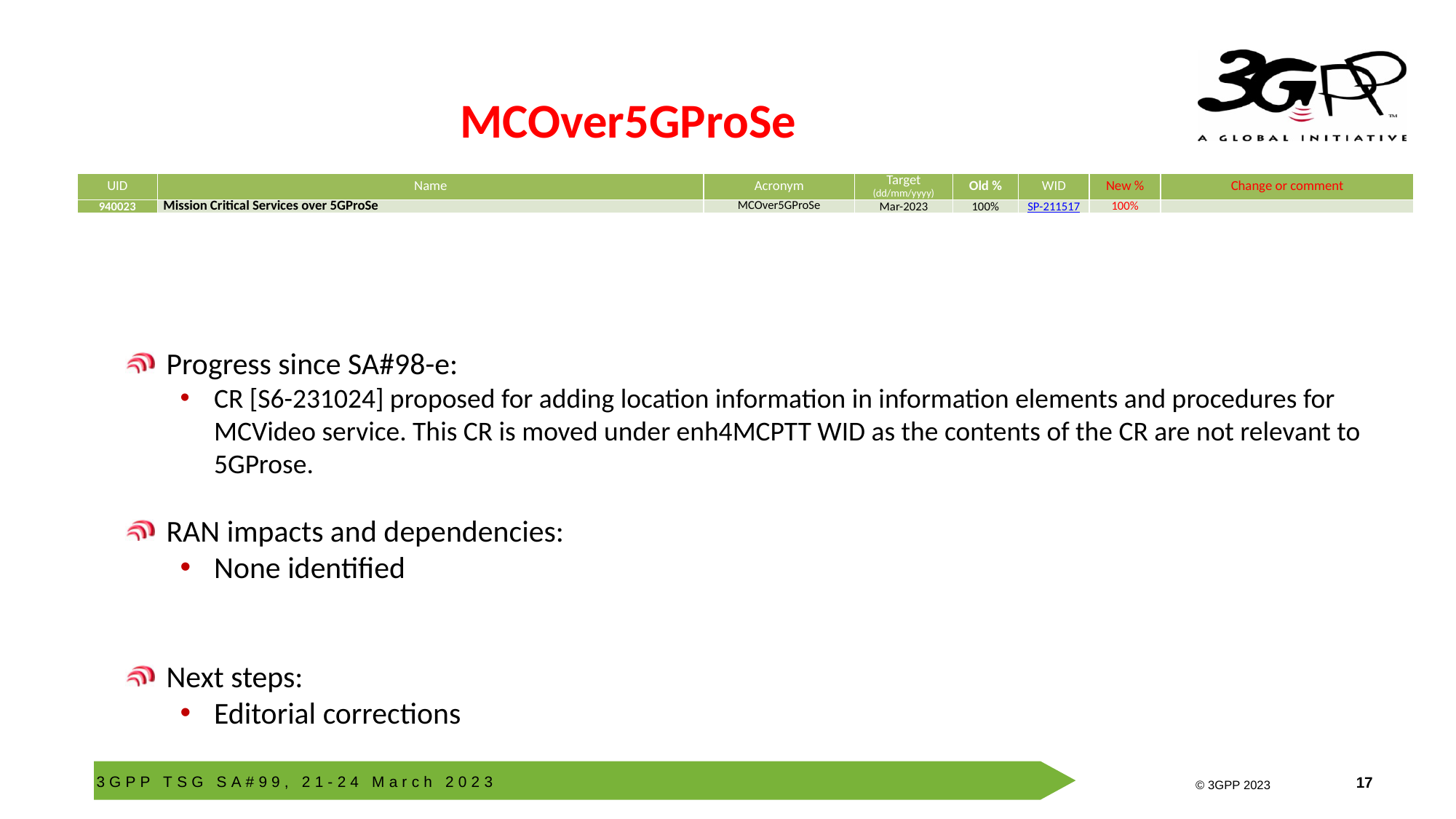

# MCOver5GProSe
| UID | Name | Acronym | Target (dd/mm/yyyy) | Old % | WID | New % | Change or comment |
| --- | --- | --- | --- | --- | --- | --- | --- |
| 940023 | Mission Critical Services over 5GProSe | MCOver5GProSe | Mar-2023 | 100% | SP-211517 | 100% |  |
Progress since SA#98-e:
CR [S6-231024] proposed for adding location information in information elements and procedures for MCVideo service. This CR is moved under enh4MCPTT WID as the contents of the CR are not relevant to 5GProse.

RAN impacts and dependencies:
None identified

Next steps:
Editorial corrections